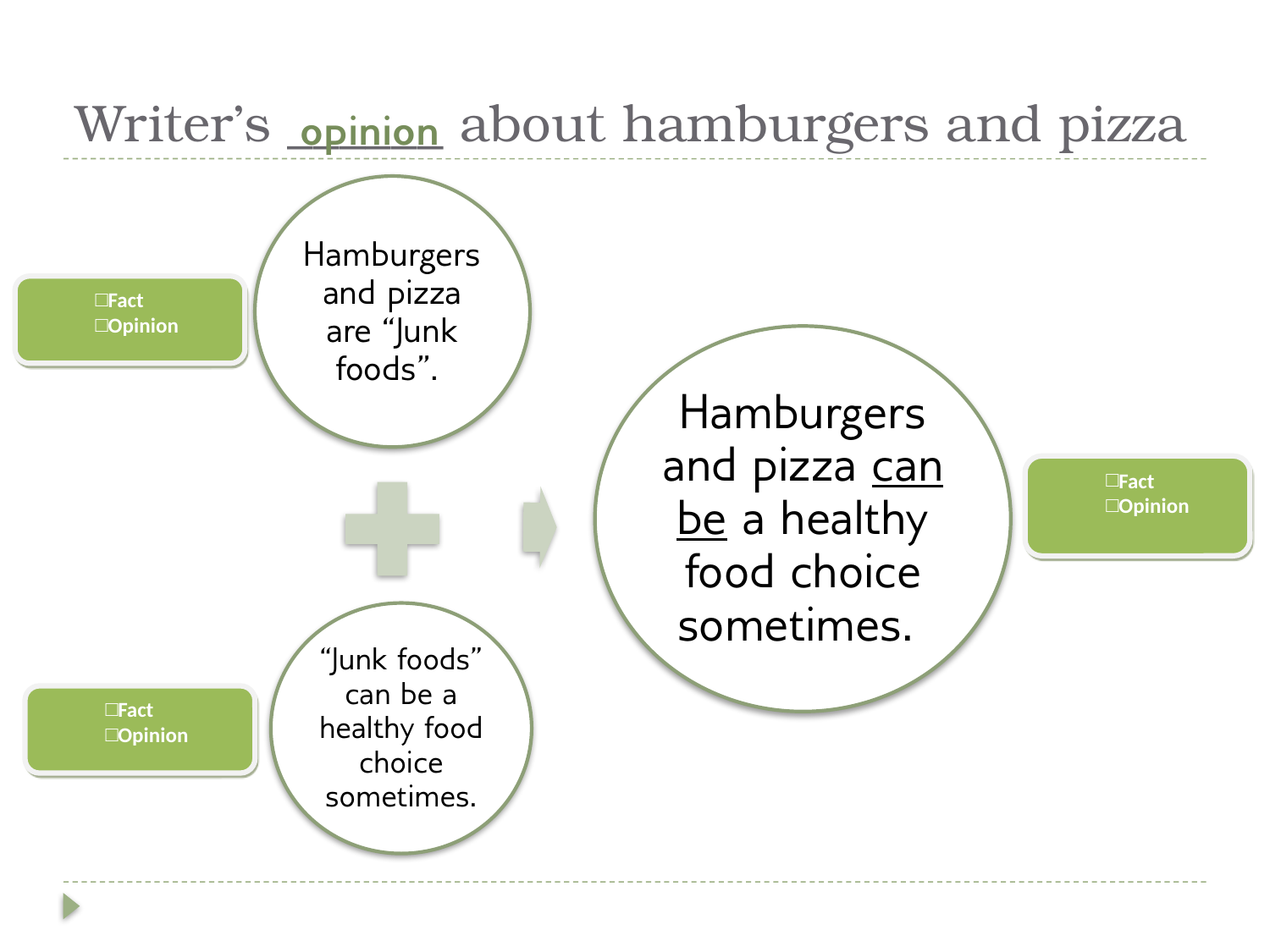

# Writer’s ______ about hamburgers and pizza
opinion
Hamburgers and pizza are “Junk foods”.

“Junk foods” can be a healthy food choice sometimes.

Hamburgers and pizza can be a healthy food choice sometimes.
Fact
Opinion
Fact
Opinion
Fact
Opinion